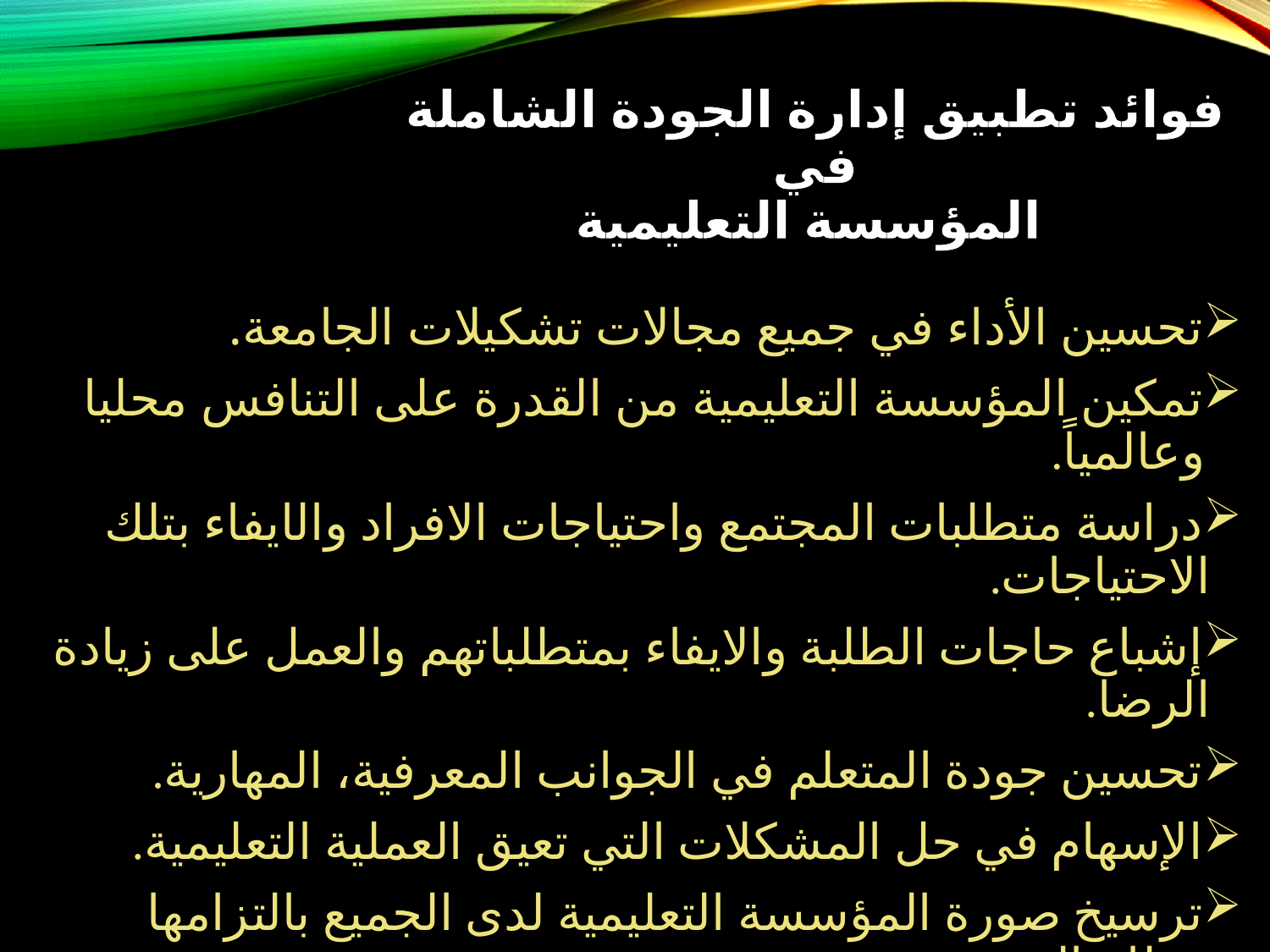

# فوائد تطبيق إدارة الجودة الشاملة في المؤسسة التعليمية
تحسين الأداء في جميع مجالات تشكيلات الجامعة.
تمكين المؤسسة التعليمية من القدرة على التنافس محليا وعالمياً.
دراسة متطلبات المجتمع واحتياجات الافراد والايفاء بتلك الاحتياجات.
إشباع حاجات الطلبة والايفاء بمتطلباتهم والعمل على زيادة الرضا.
تحسين جودة المتعلم في الجوانب المعرفية، المهارية.
الإسهام في حل المشكلات التي تعيق العملية التعليمية.
ترسيخ صورة المؤسسة التعليمية لدى الجميع بالتزامها بنظام الجودة.